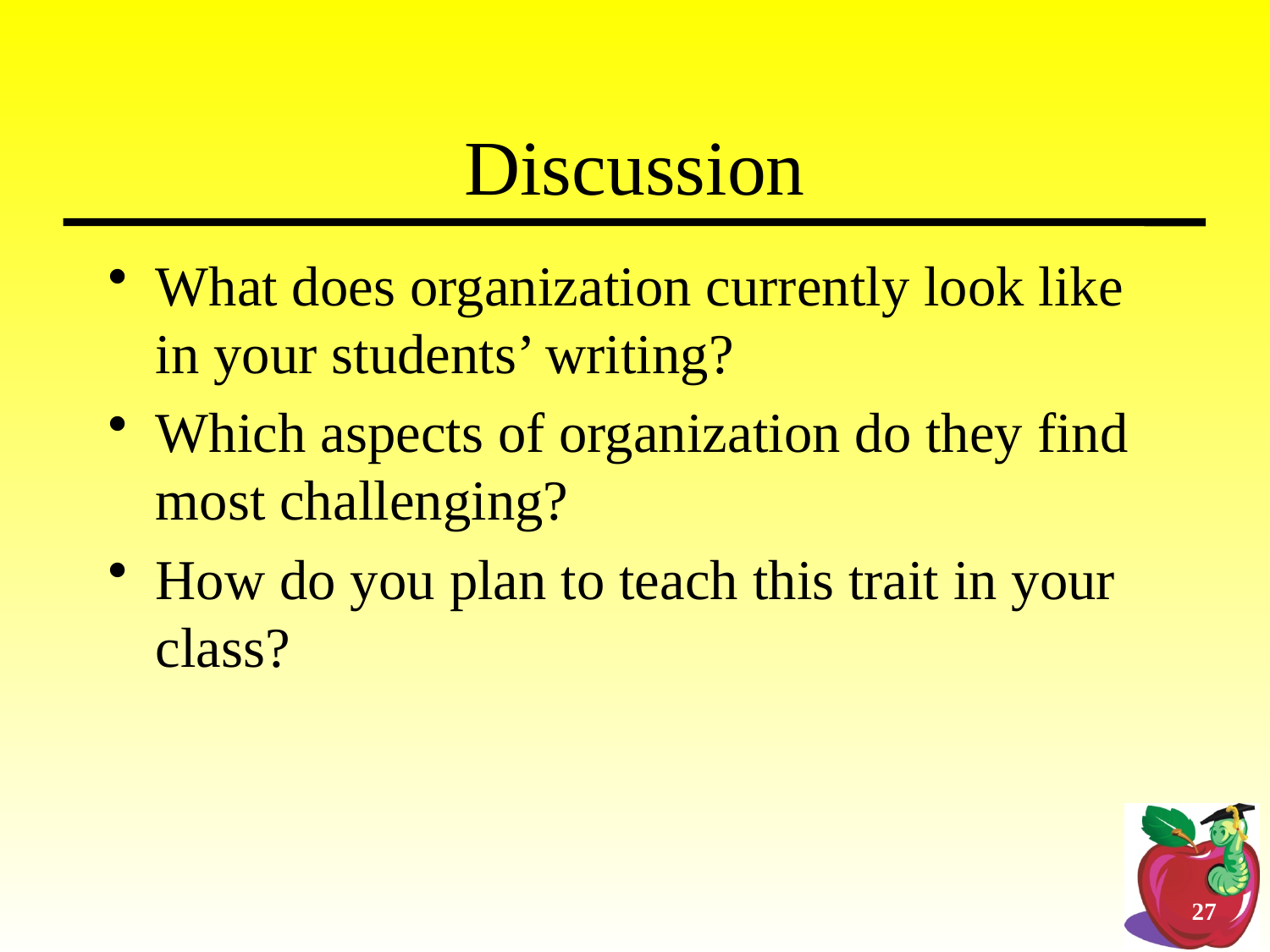

# Discussion
What does organization currently look like in your students’ writing?
Which aspects of organization do they find most challenging?
How do you plan to teach this trait in your class?

27